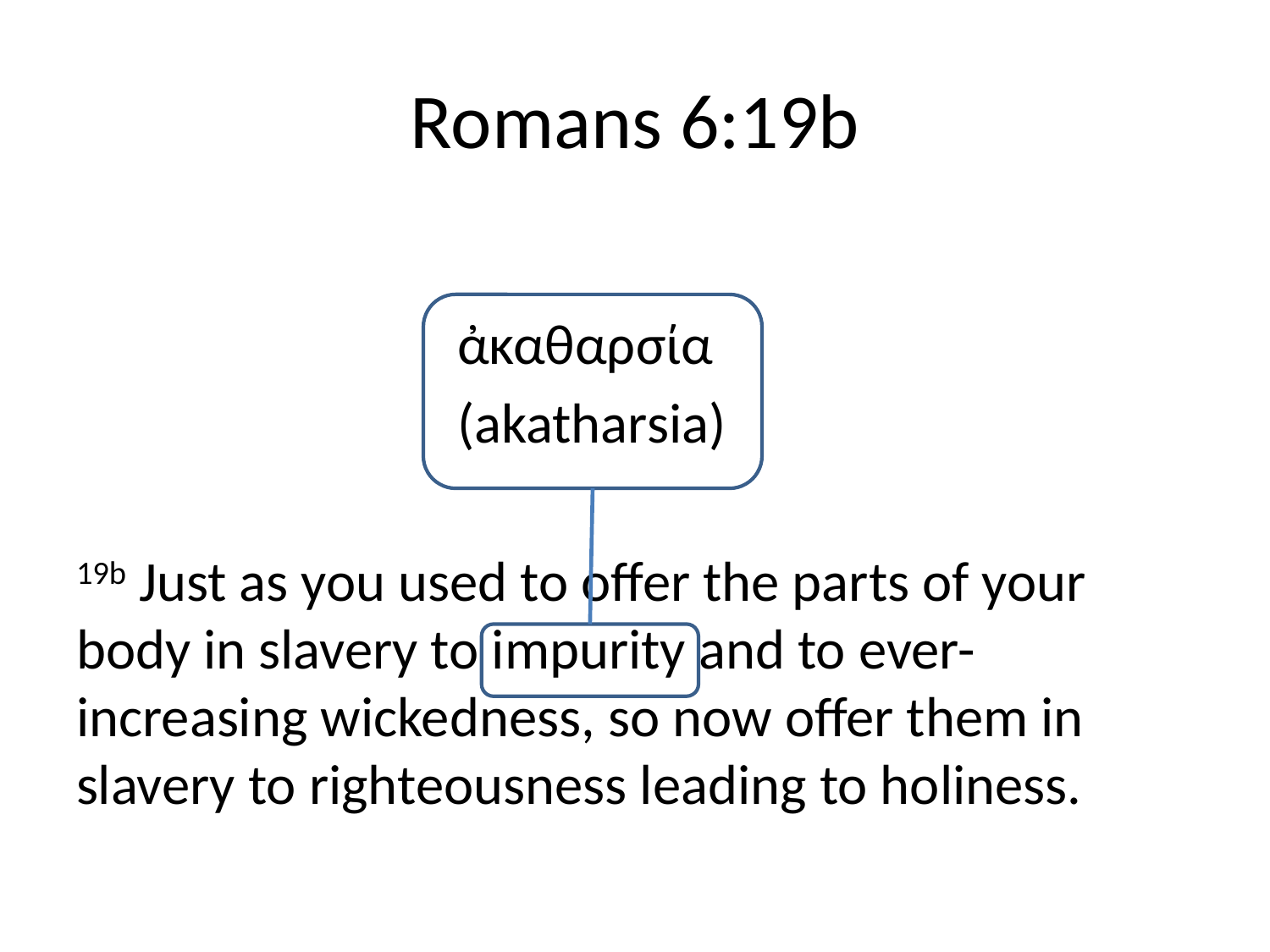

# Romans 6:19b

			ἀκαθαρσία
			(akatharsia)

19b Just as you used to offer the parts of your body in slavery to impurity and to ever-increasing wickedness, so now offer them in slavery to righteousness leading to holiness.